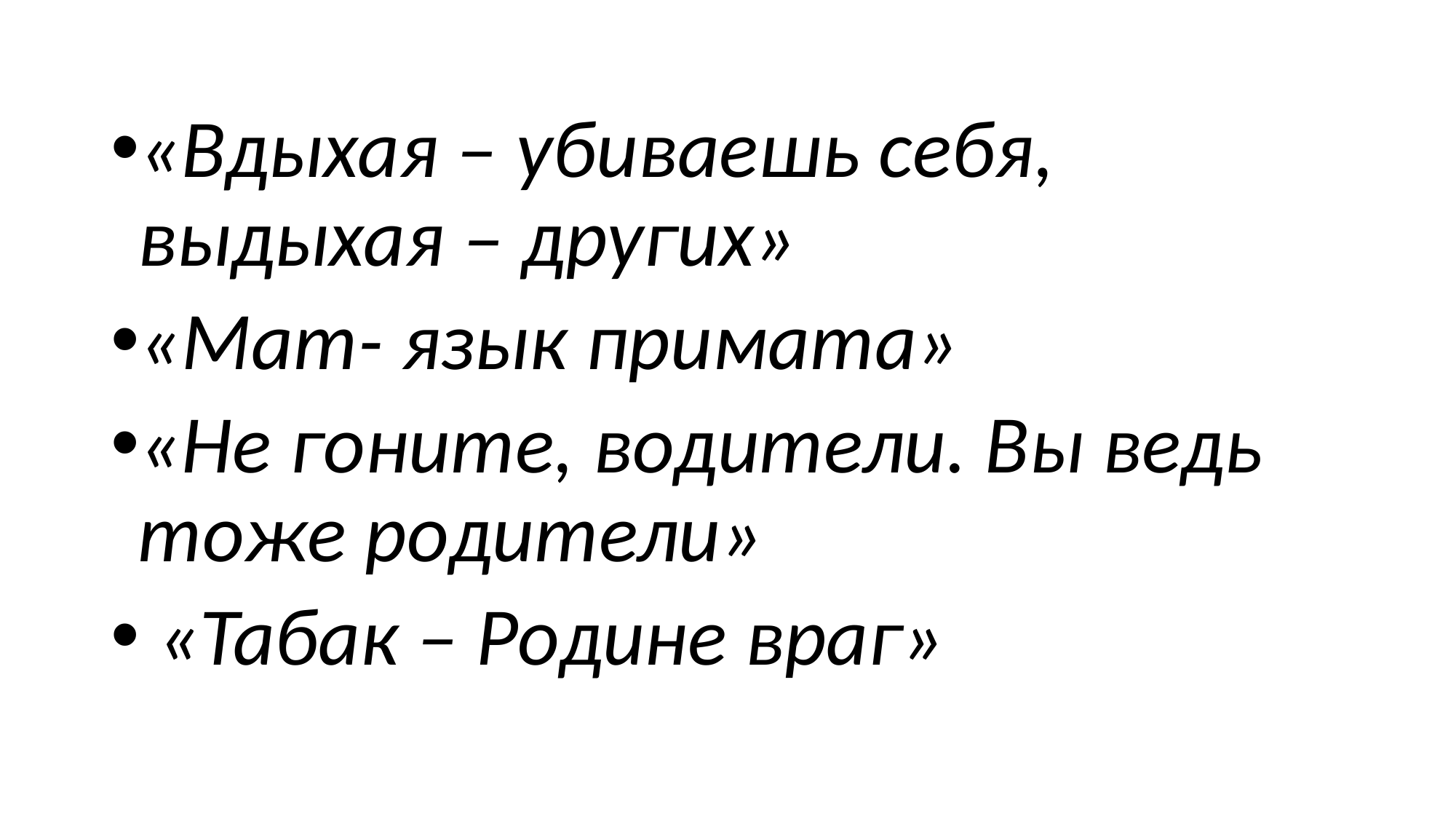

«Вдыхая – убиваешь себя, выдыхая – других»
«Мат- язык примата»
«Не гоните, водители. Вы ведь тоже родители»
 «Табак – Родине враг»